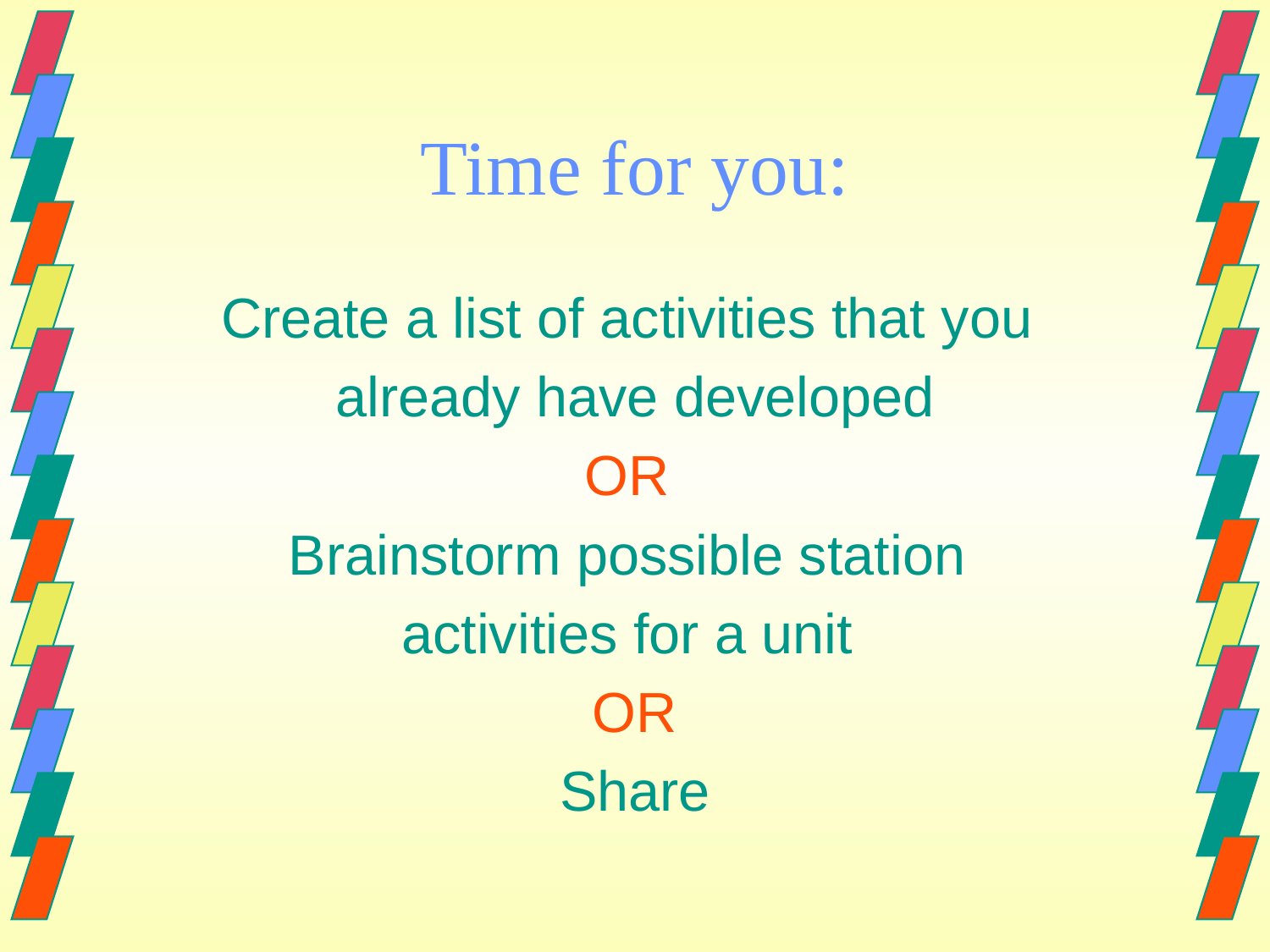

# Time for you:
Create a list of activities that you
already have developed
OR
Brainstorm possible station
activities for a unit
OR
Share